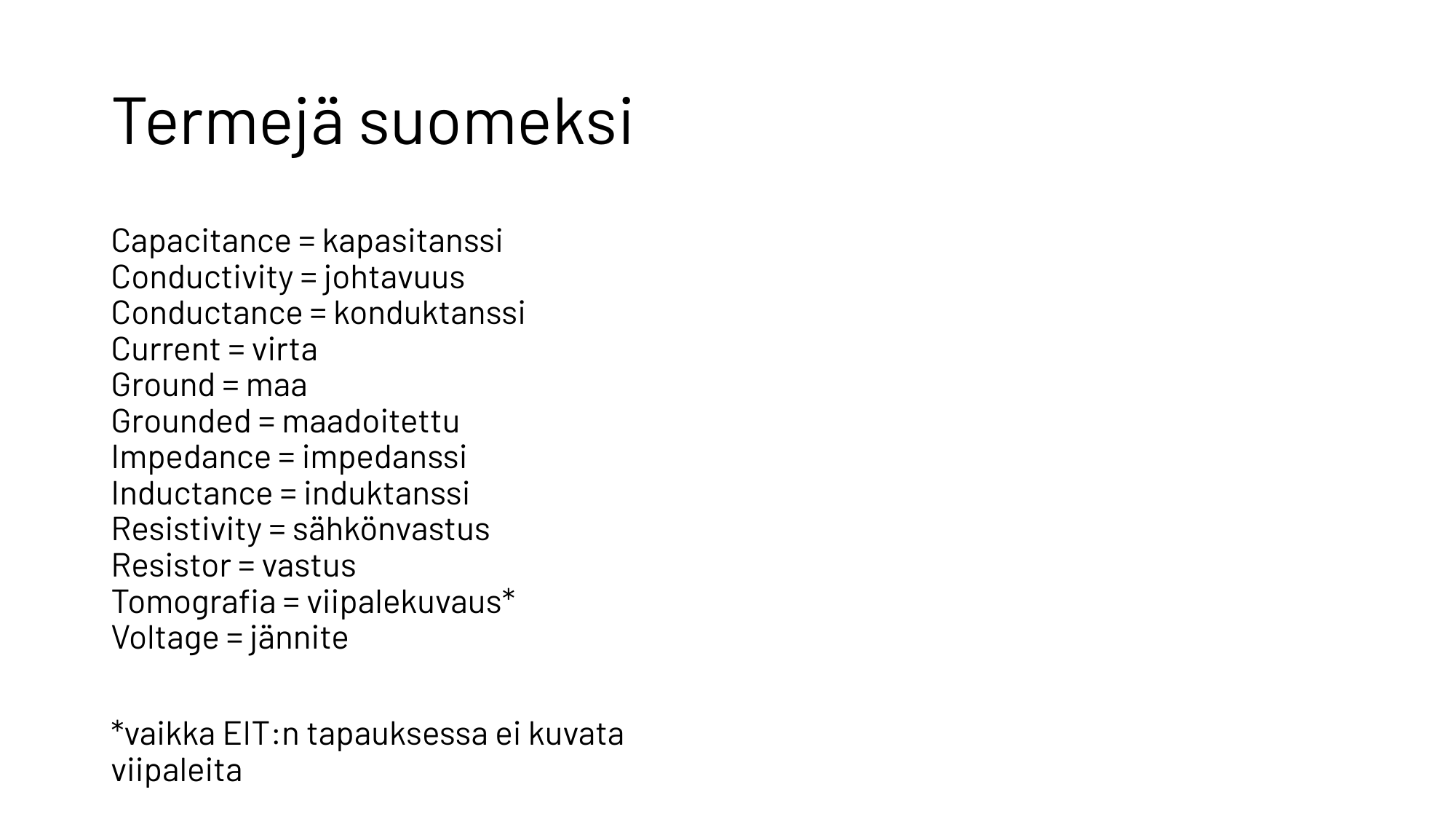

# Termejä suomeksi
Capacitance = kapasitanssi
Conductivity = johtavuus
Conductance = konduktanssi
Current = virta
Ground = maa
Grounded = maadoitettu
Impedance = impedanssi
Inductance = induktanssi
Resistivity = sähkönvastus
Resistor = vastus
Tomografia = viipalekuvaus*
Voltage = jännite

*vaikka EIT:n tapauksessa ei kuvata viipaleita